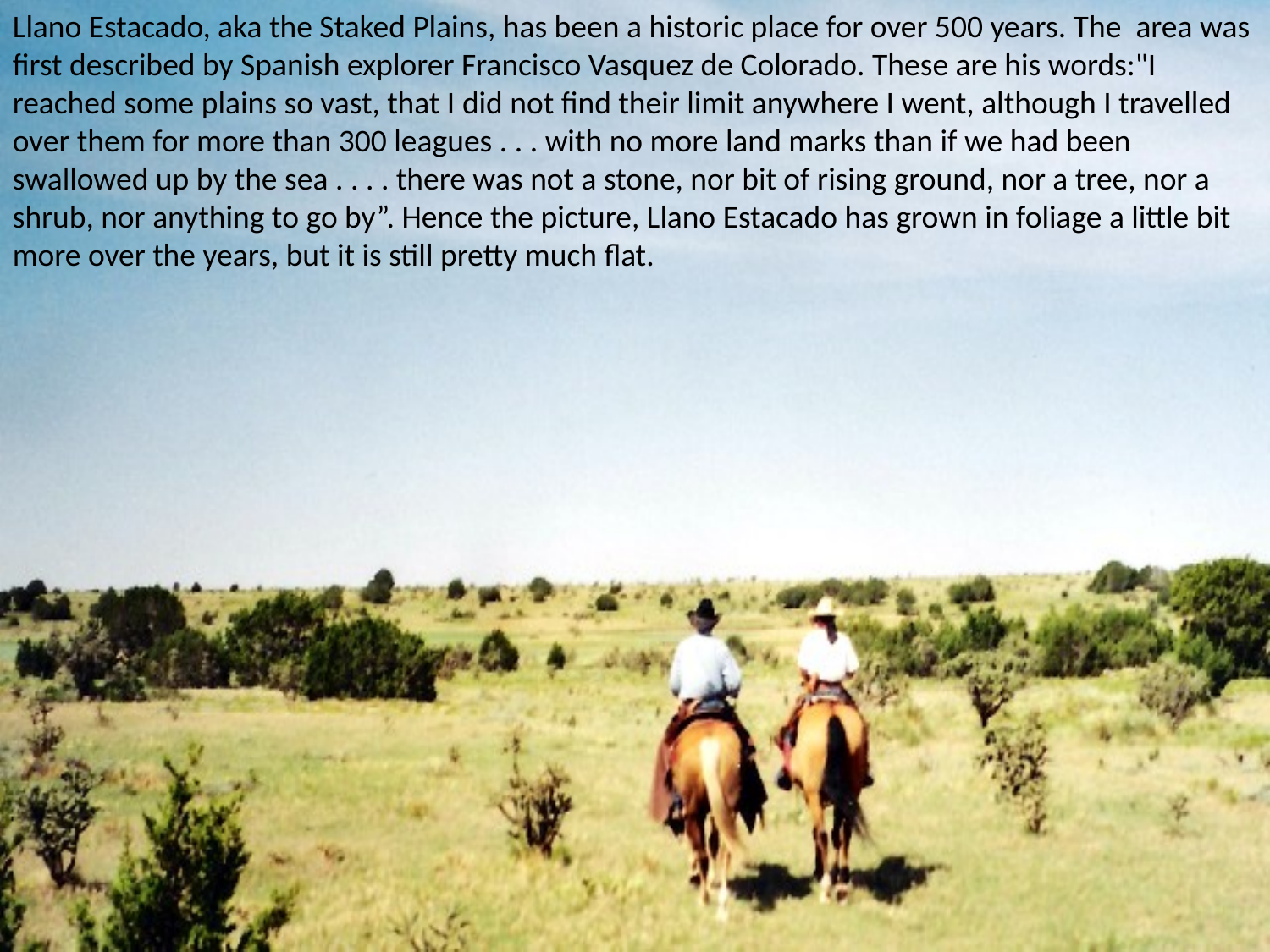

Llano Estacado, aka the Staked Plains, has been a historic place for over 500 years. The  area was first described by Spanish explorer Francisco Vasquez de Colorado. These are his words:"I reached some plains so vast, that I did not find their limit anywhere I went, although I travelled over them for more than 300 leagues . . . with no more land marks than if we had been swallowed up by the sea . . . . there was not a stone, nor bit of rising ground, nor a tree, nor a shrub, nor anything to go by”. Hence the picture, Llano Estacado has grown in foliage a little bit more over the years, but it is still pretty much flat.